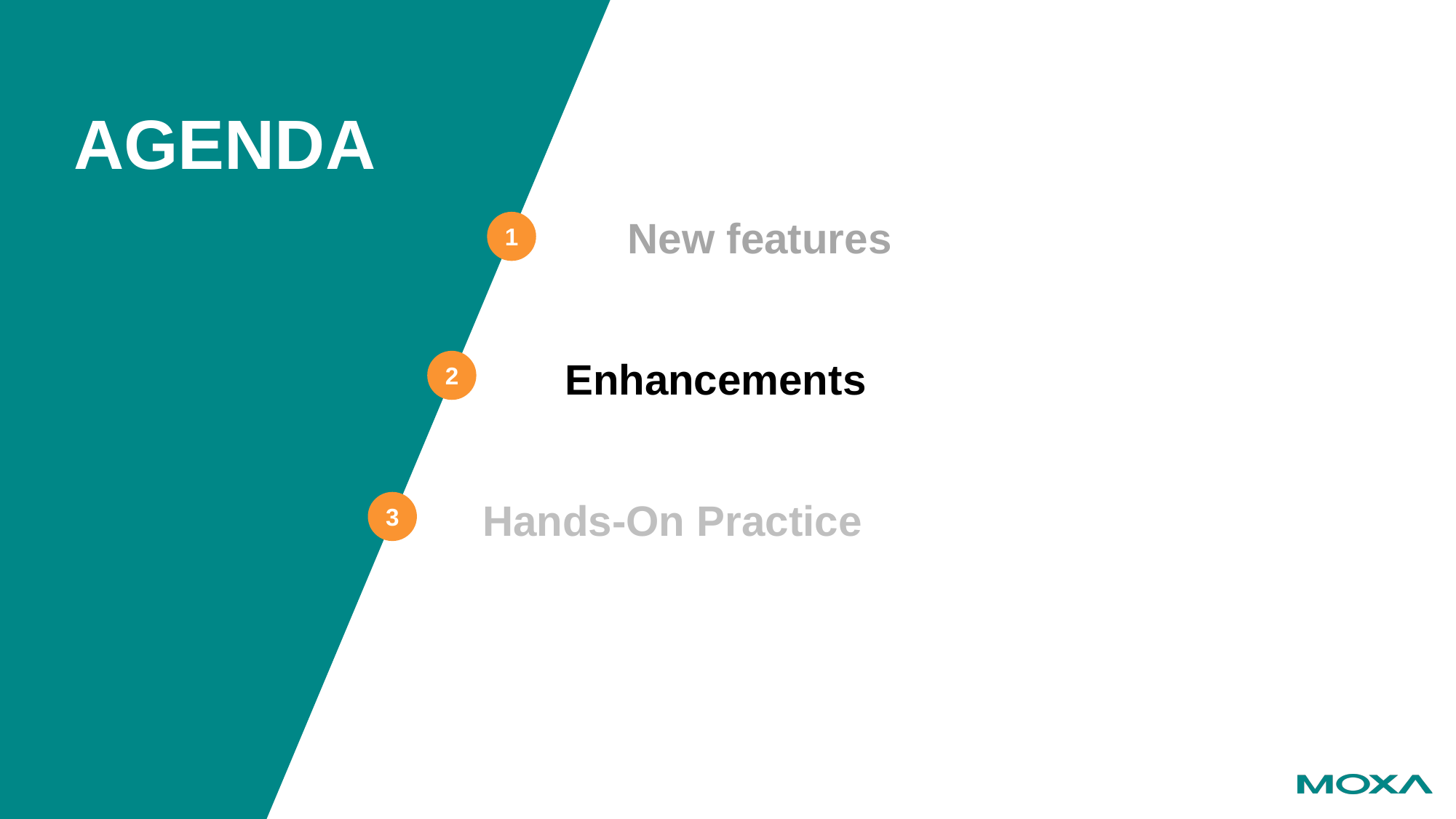

# AGENDA
New features
1
Enhancements
2
Hands-On Practice
3